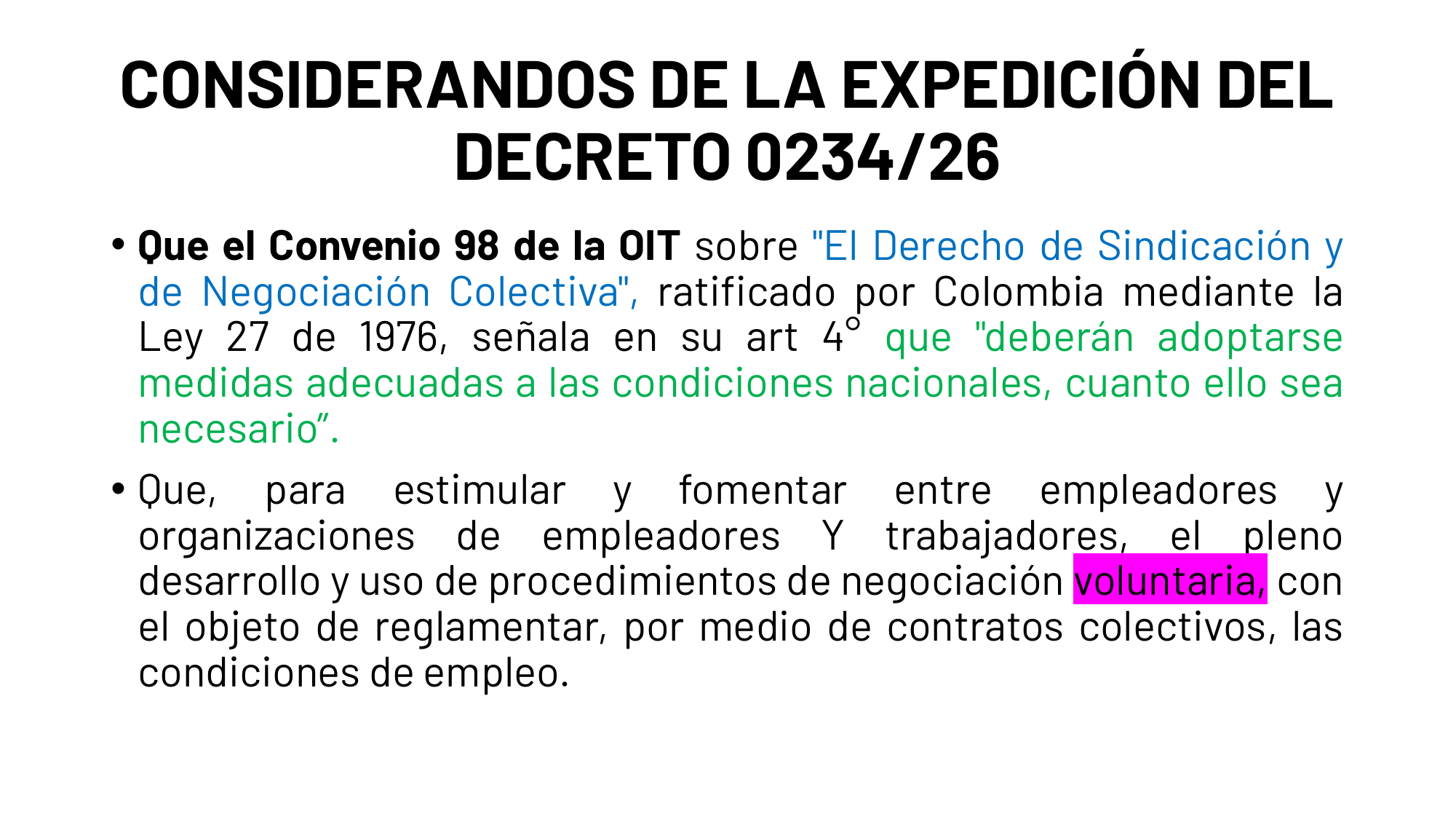

# CONSIDERANDOS DE LA EXPEDICIÓN DEL DECRETO 0234/26
Que el Convenio 98 de la OIT sobre "El Derecho de Sindicación y de Negociación Colectiva", ratificado por Colombia mediante la Ley 27 de 1976, señala en su art 4° que "deberán adoptarse medidas adecuadas a las condiciones nacionales, cuanto ello sea necesario”.
Que, para estimular y fomentar entre empleadores y organizaciones de empleadores Y trabajadores, el pleno desarrollo y uso de procedimientos de negociación voluntaria, con el objeto de reglamentar, por medio de contratos colectivos, las condiciones de empleo.